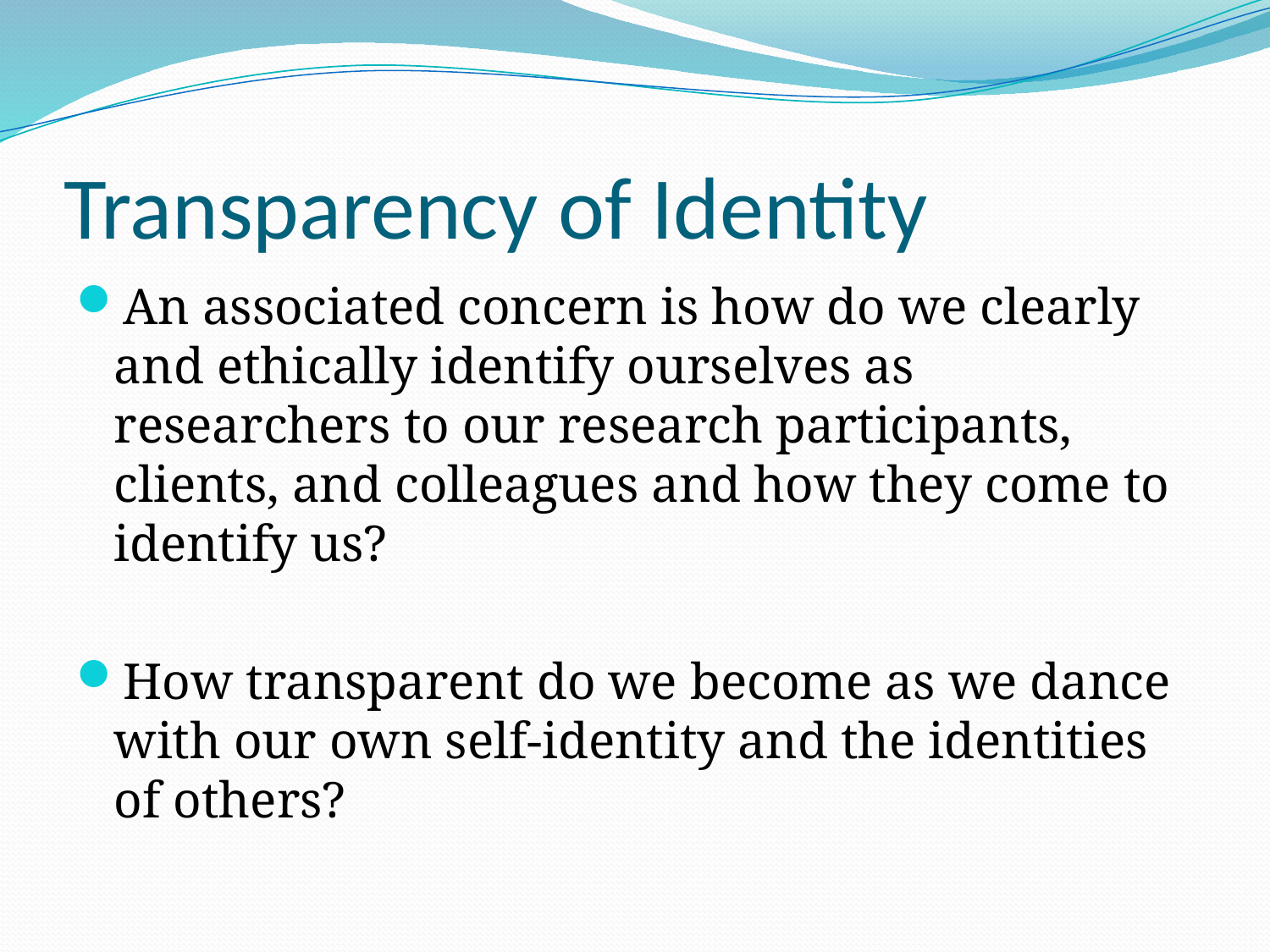

# Transparency of Identity
An associated concern is how do we clearly and ethically identify ourselves as researchers to our research participants, clients, and colleagues and how they come to identify us?

How transparent do we become as we dance with our own self-identity and the identities of others?